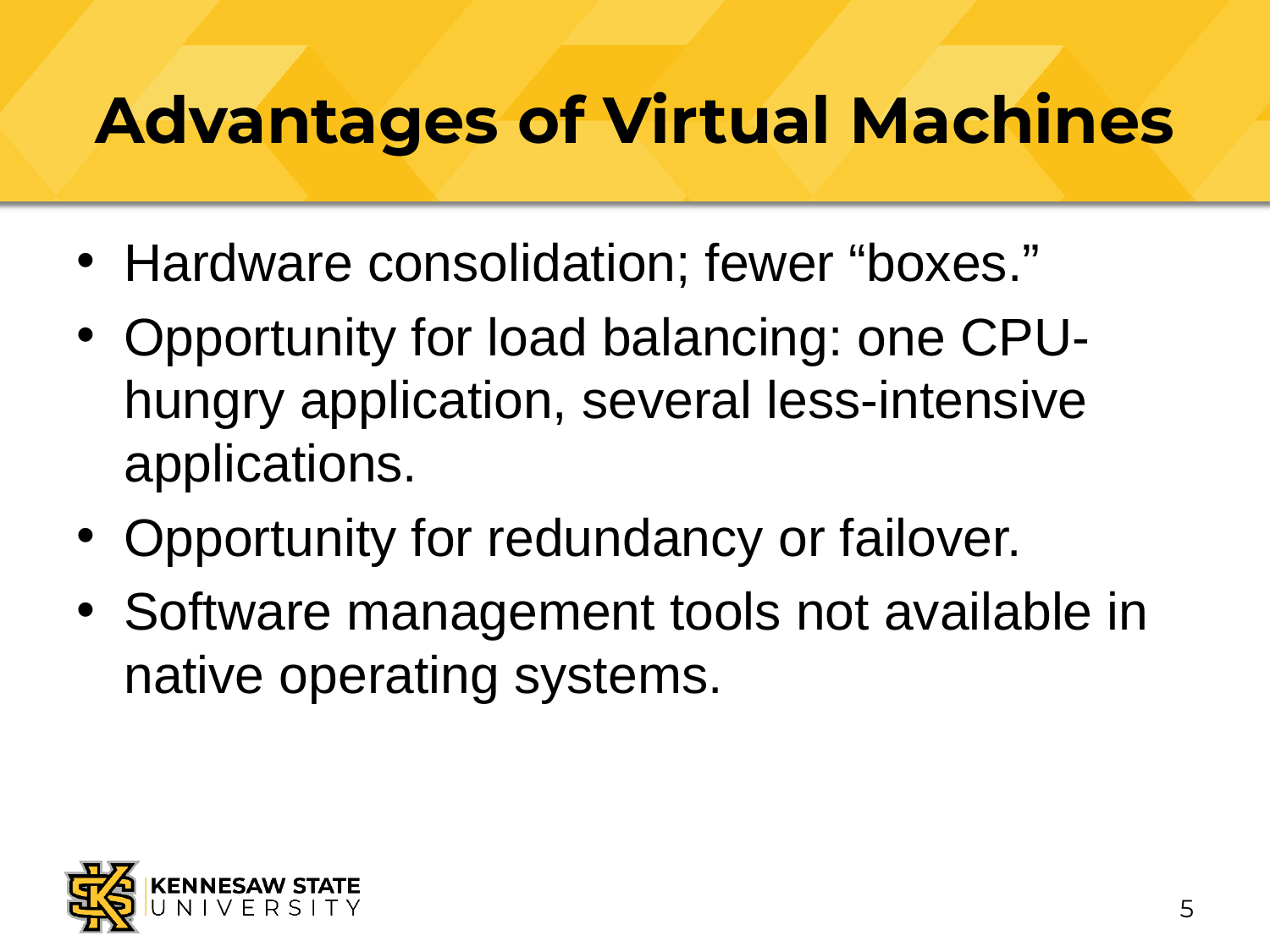

# Advantages of Virtual Machines
Hardware consolidation; fewer “boxes.”
Opportunity for load balancing: one CPU-hungry application, several less-intensive applications.
Opportunity for redundancy or failover.
Software management tools not available in native operating systems.
5